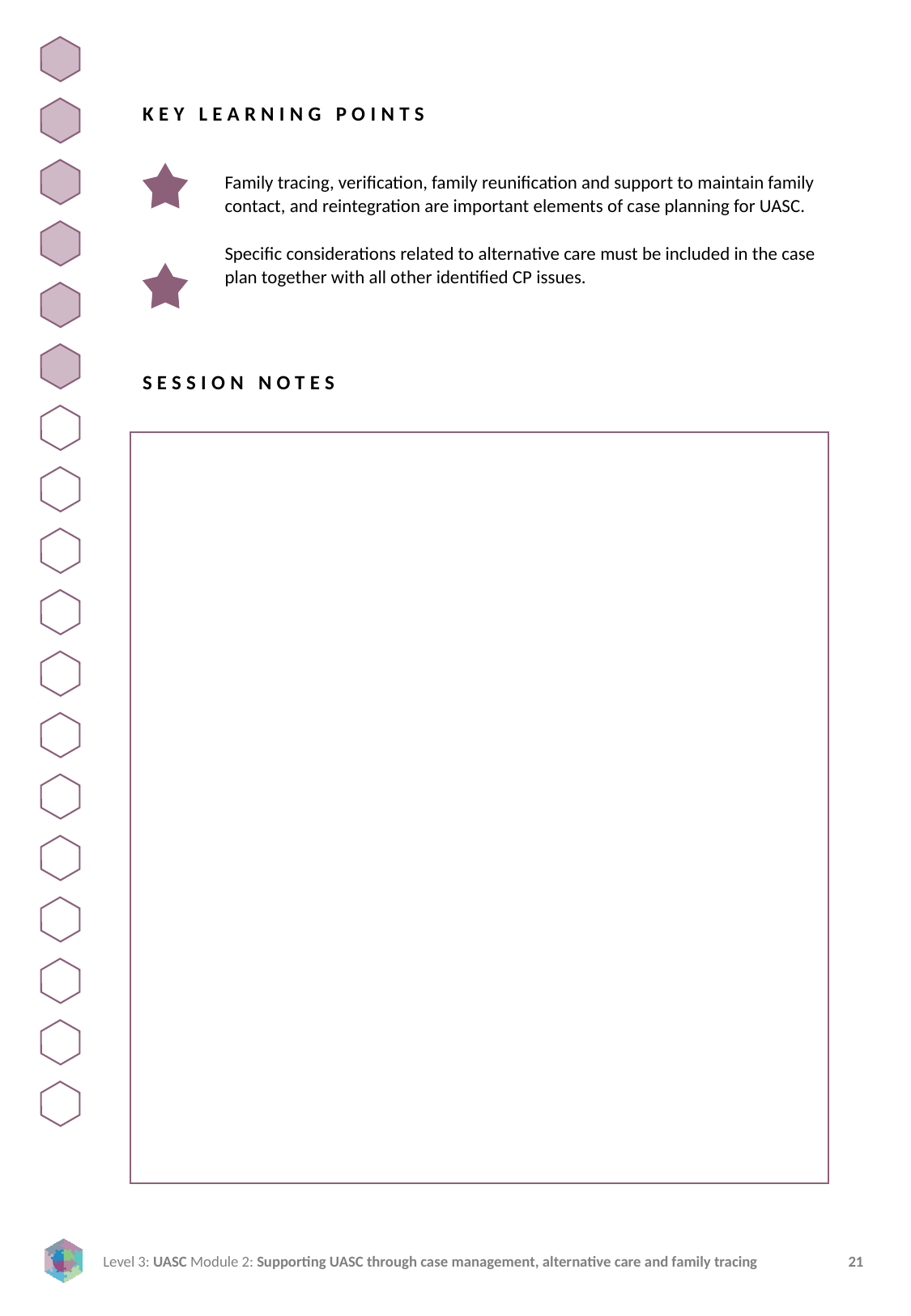

KEY LEARNING POINTS

Family tracing, verification, family reunification and support to maintain family contact, and reintegration are important elements of case planning for UASC.

Specific considerations related to alternative care must be included in the case plan together with all other identified CP issues.

SESSION NOTES